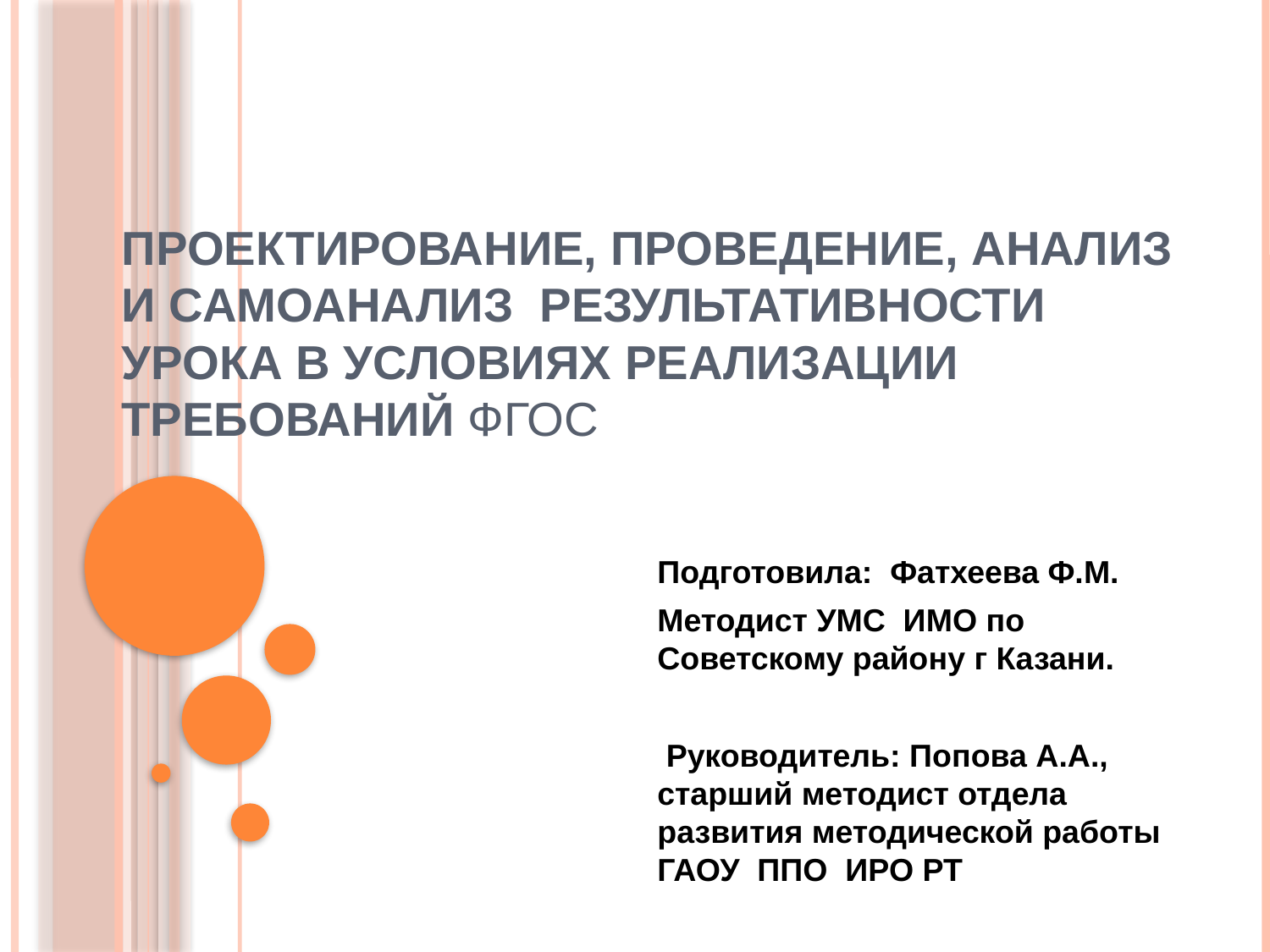

# Проектирование, проведение, анализ и самоанализ  результативности урока в условиях реализации требований ФГОС
Подготовила:  Фатхеева Ф.М.
Методист УМС  ИМО по Советскому району г Казани.

 Руководитель: Попова А.А., старший методист отдела развития методической работы ГАОУ  ППО  ИРО РТ